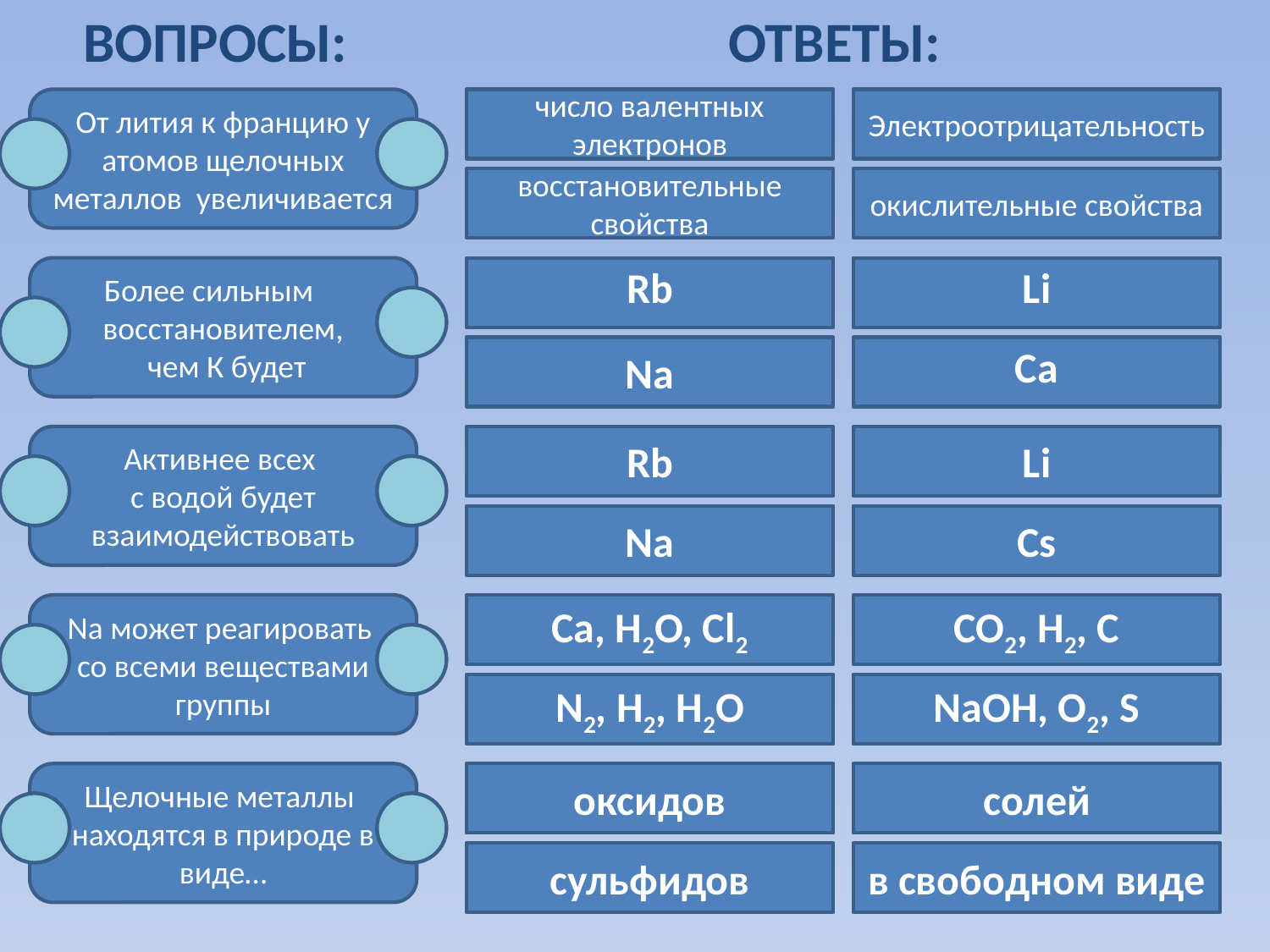

Вопросы:
Ответы:
От лития к францию у атомов щелочных металлов  увеличивается

число валентных электронов

Электроотрицательность

восстановительные свойства

окислительные свойства

Более сильным     восстановителем,
 чем К будет

Rb

Li

Na

Ca

Активнее всех
с водой будет взаимодействовать
Rb
Li

Na
Cs
Na может реагировать
со всеми веществами группы
Сa, H2O, Cl2
CO2, H2, C

N2, H2, H2O
NaOH, O2, S
Щелочные металлы  находятся в природе в виде…
оксидов
солей

сульфидов
в свободном виде